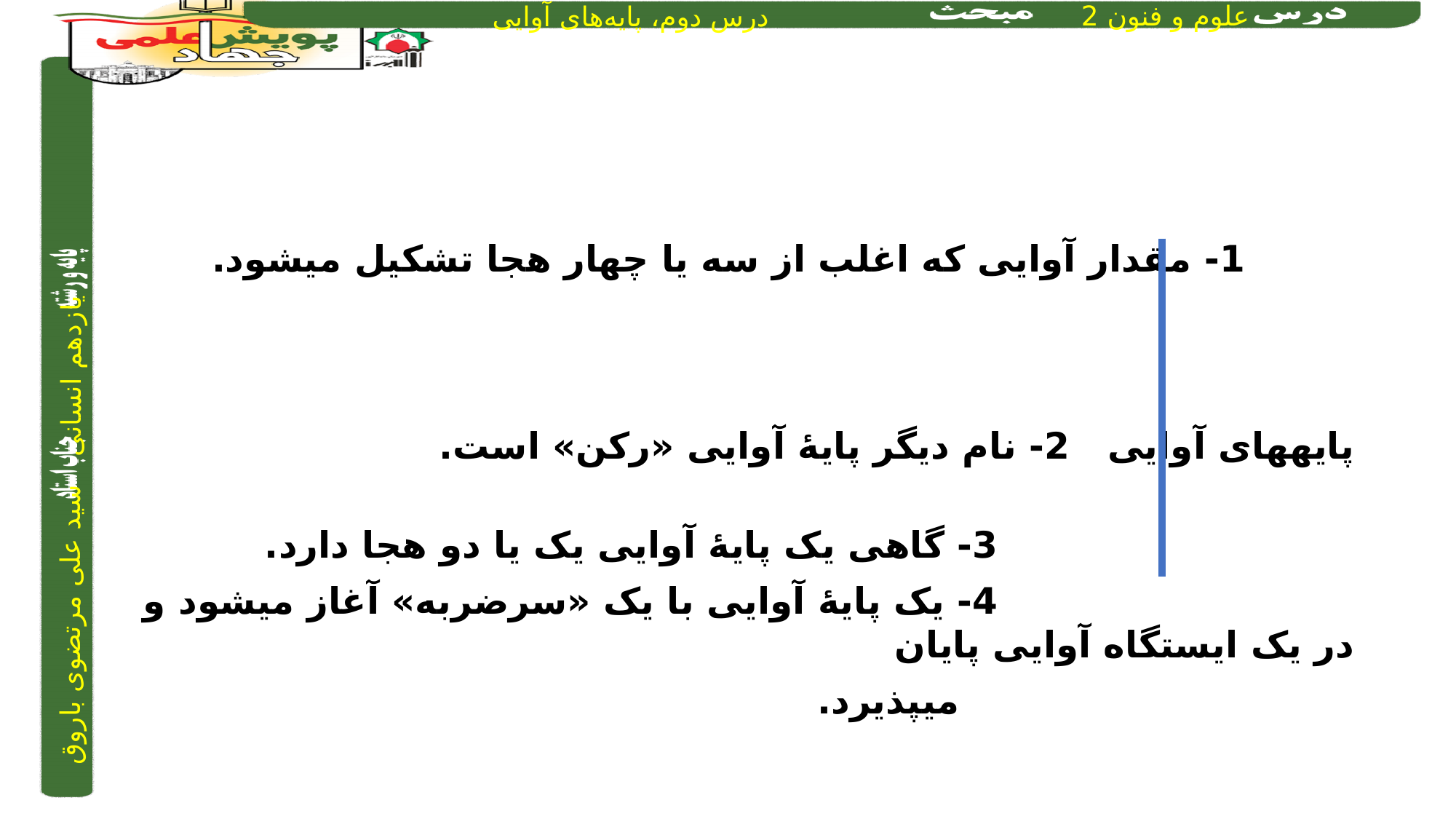

1- مقدار آوایی که اغلب از سه یا چهار هجا تشکیل می­شود.
پایه­های آوایی   	2- نام دیگر پایۀ آوایی «رکن» است.
                            3- گاهی یک پایۀ آوایی یک یا دو هجا دارد.
                            4- یک پایۀ آوایی با یک «سرضربه» آغاز می­شود و در یک ایستگاه آوایی پایان
                               می­پذیرد.